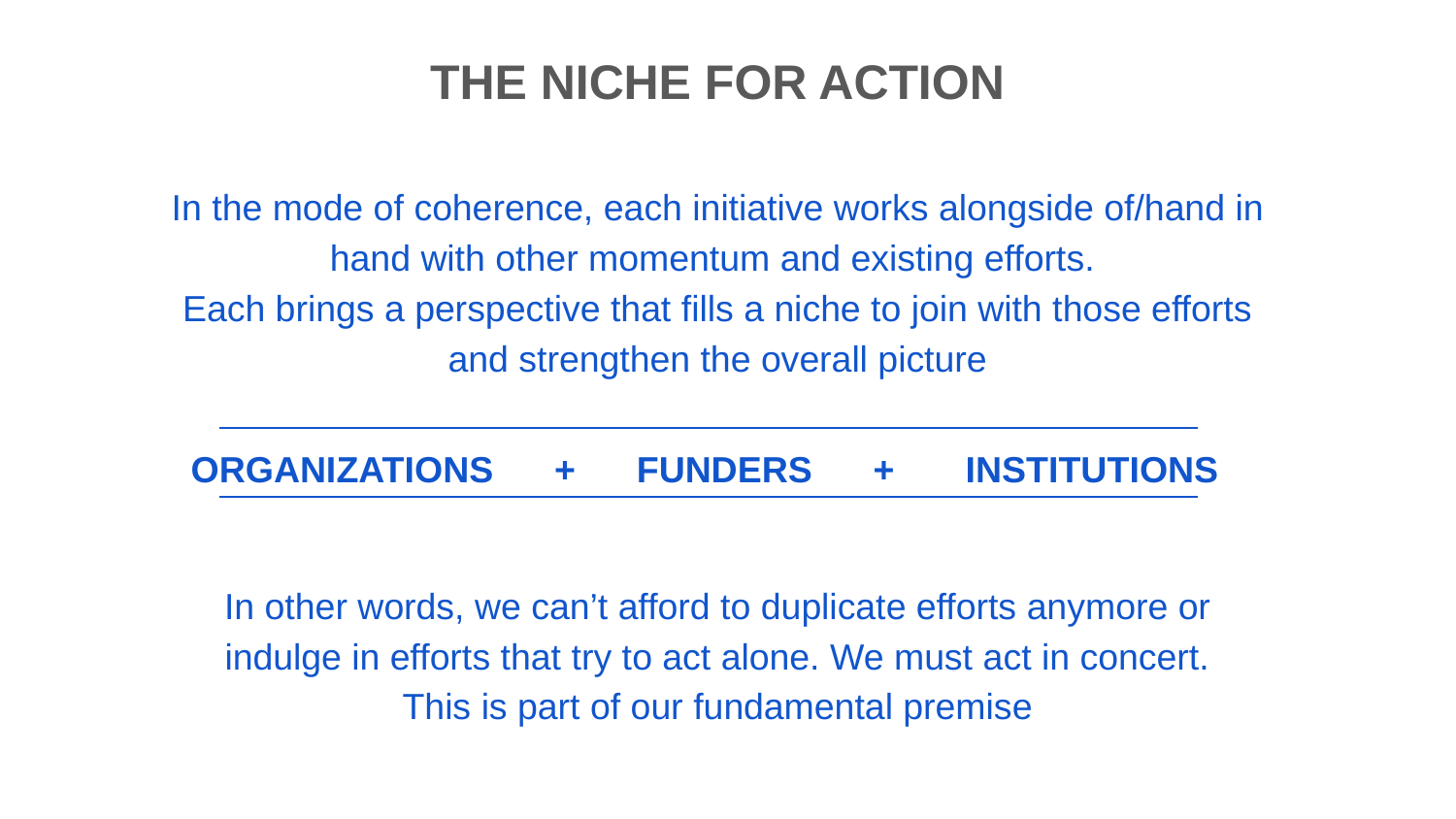

THE NICHE FOR ACTION
In the mode of coherence, each initiative works alongside of/hand in hand with other momentum and existing efforts.
Each brings a perspective that fills a niche to join with those efforts and strengthen the overall picture

ORGANIZATIONS      +      FUNDERS      +       INSTITUTIONS
In other words, we can’t afford to duplicate efforts anymore or indulge in efforts that try to act alone. We must act in concert. This is part of our fundamental premise